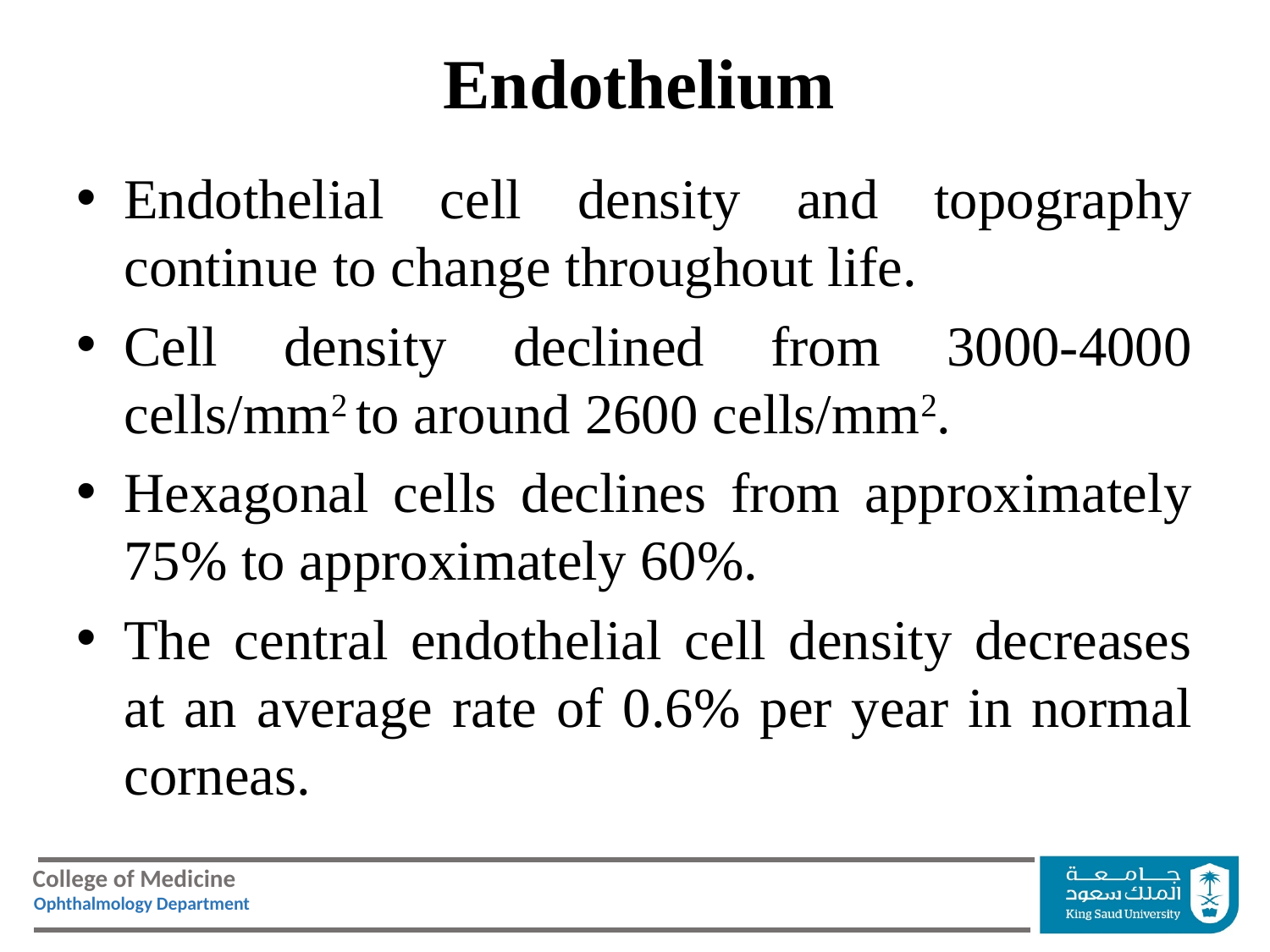

# Endothelium
Endothelial cell density and topography continue to change throughout life.
Cell density declined from 3000-4000 cells/mm2 to around 2600 cells/mm2.
Hexagonal cells declines from approximately 75% to approximately 60%.
The central endothelial cell density decreases at an average rate of 0.6% per year in normal corneas.